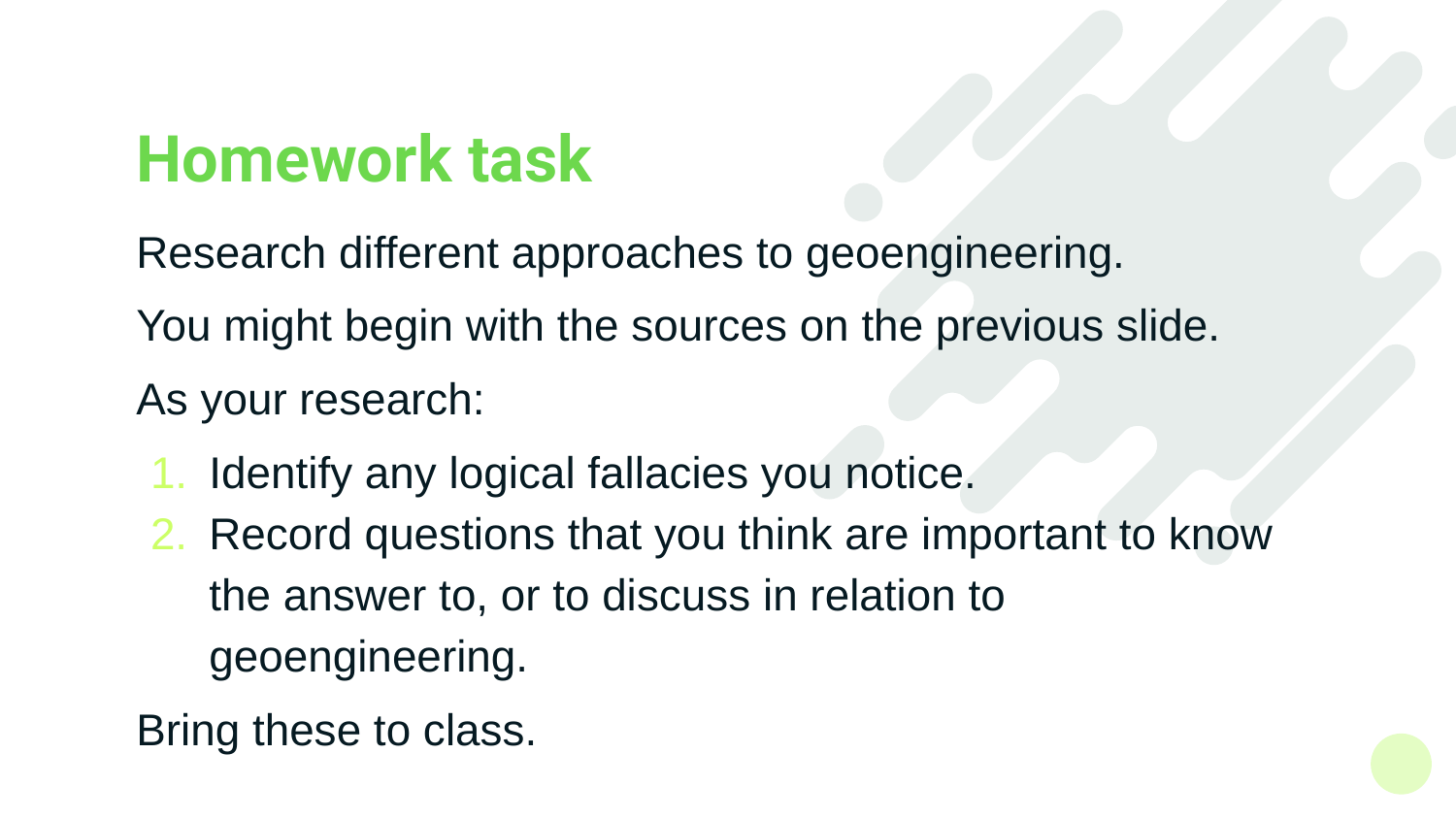

# Homework task
Research different approaches to geoengineering.
You might begin with the sources on the previous slide.
As your research:
Identify any logical fallacies you notice.
Record questions that you think are important to know the answer to, or to discuss in relation to geoengineering.
Bring these to class.